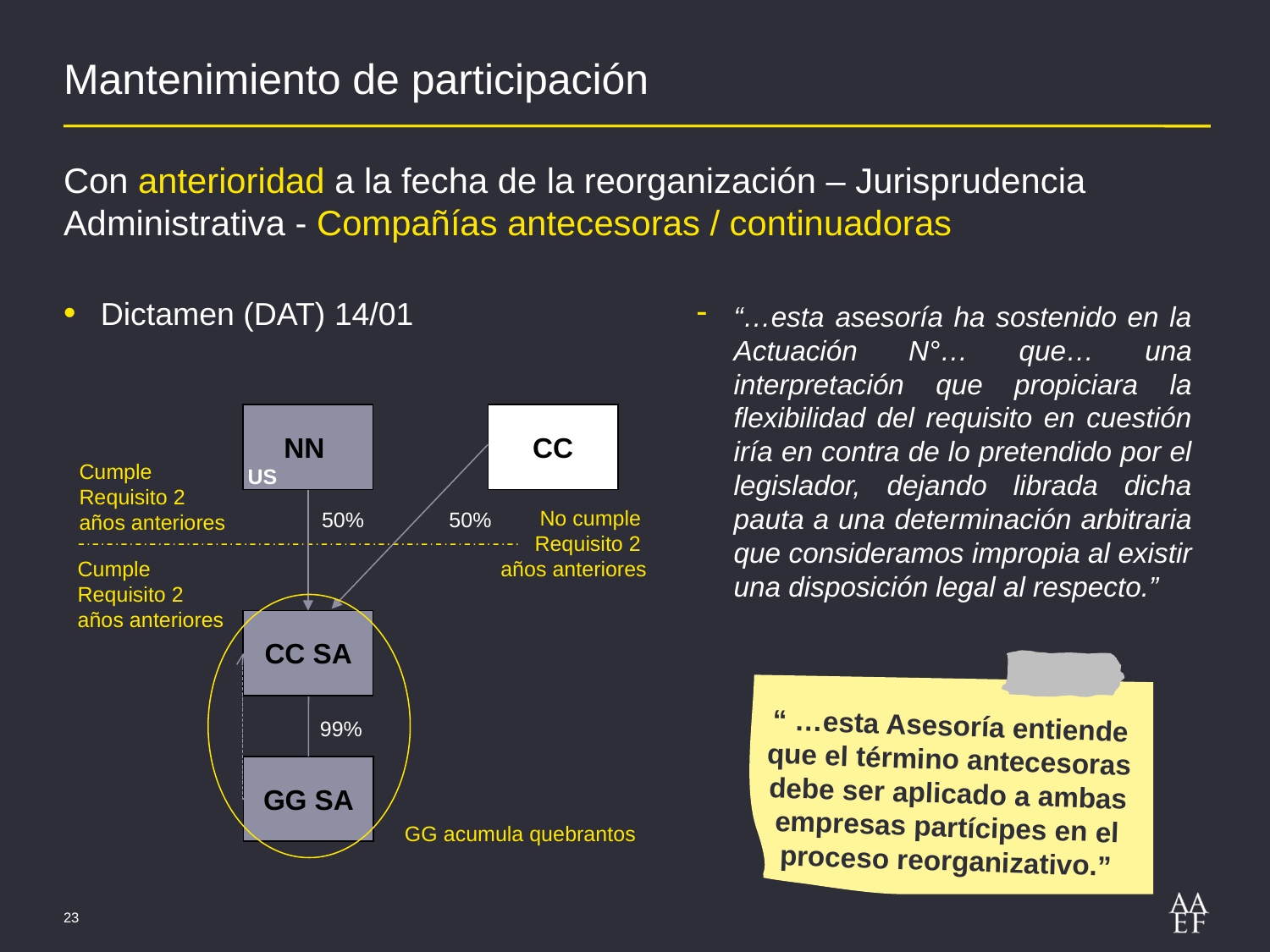

# Mantenimiento de participación
Con anterioridad a la fecha de la reorganización – Jurisprudencia Administrativa - Compañías antecesoras / continuadoras

Dictamen (DAT) 14/01

“…esta asesoría ha sostenido en la Actuación N°… que… una interpretación que propiciara la flexibilidad del requisito en cuestión iría en contra de lo pretendido por el legislador, dejando librada dicha pauta a una determinación arbitraria que consideramos impropia al existir una disposición legal al respecto.”

NN
CC

Cumple
Requisito 2
años anteriores
US
No cumple
Requisito 2
años anteriores
50%
50%

Cumple
Requisito 2
años anteriores

CC SA
99%

GG SA
GG acumula quebrantos

“ …esta Asesoría entiende que el término antecesoras debe ser aplicado a ambas empresas partícipes en el proceso reorganizativo.”
23